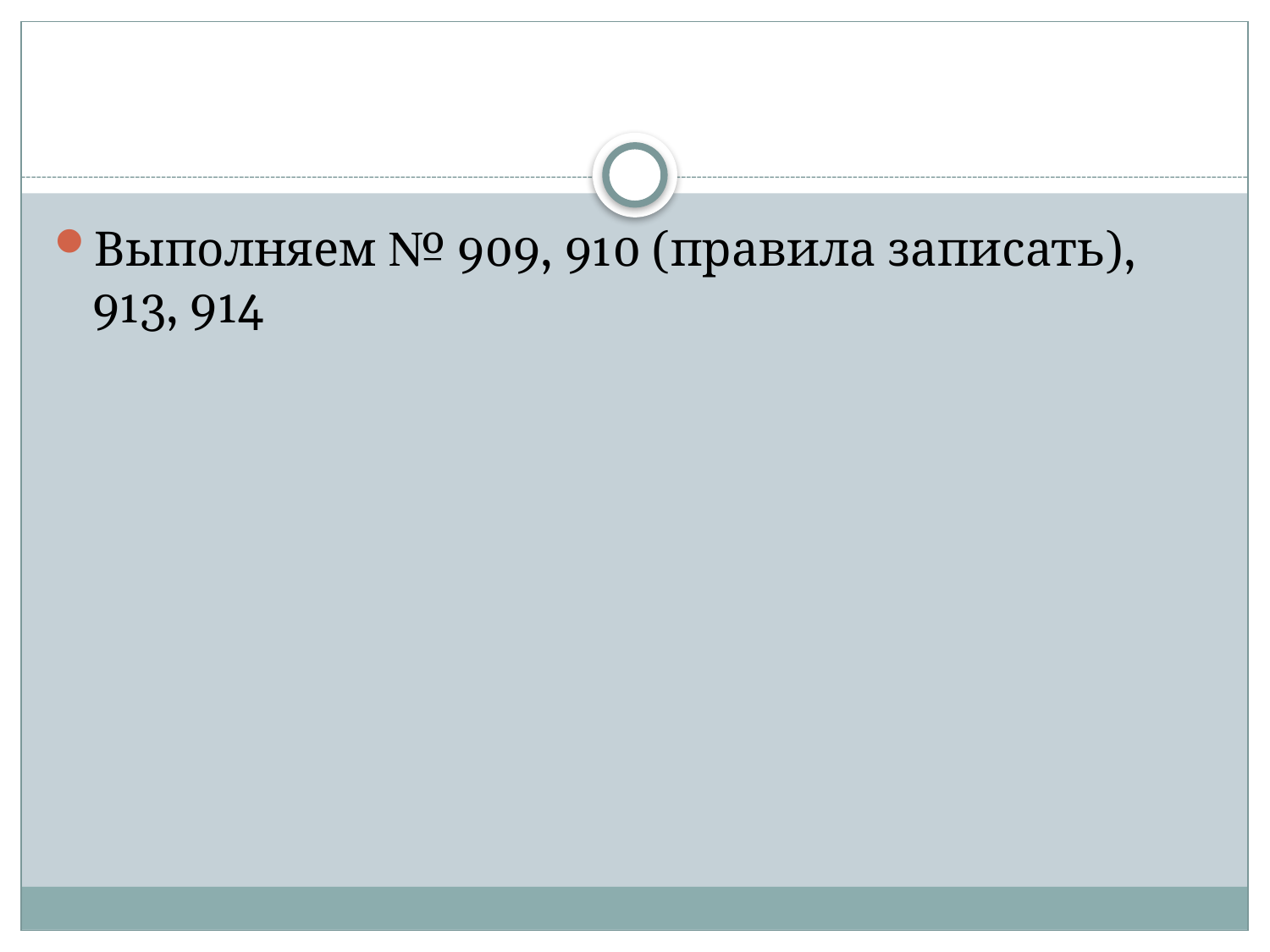

#
Выполняем № 909, 910 (правила записать), 913, 914